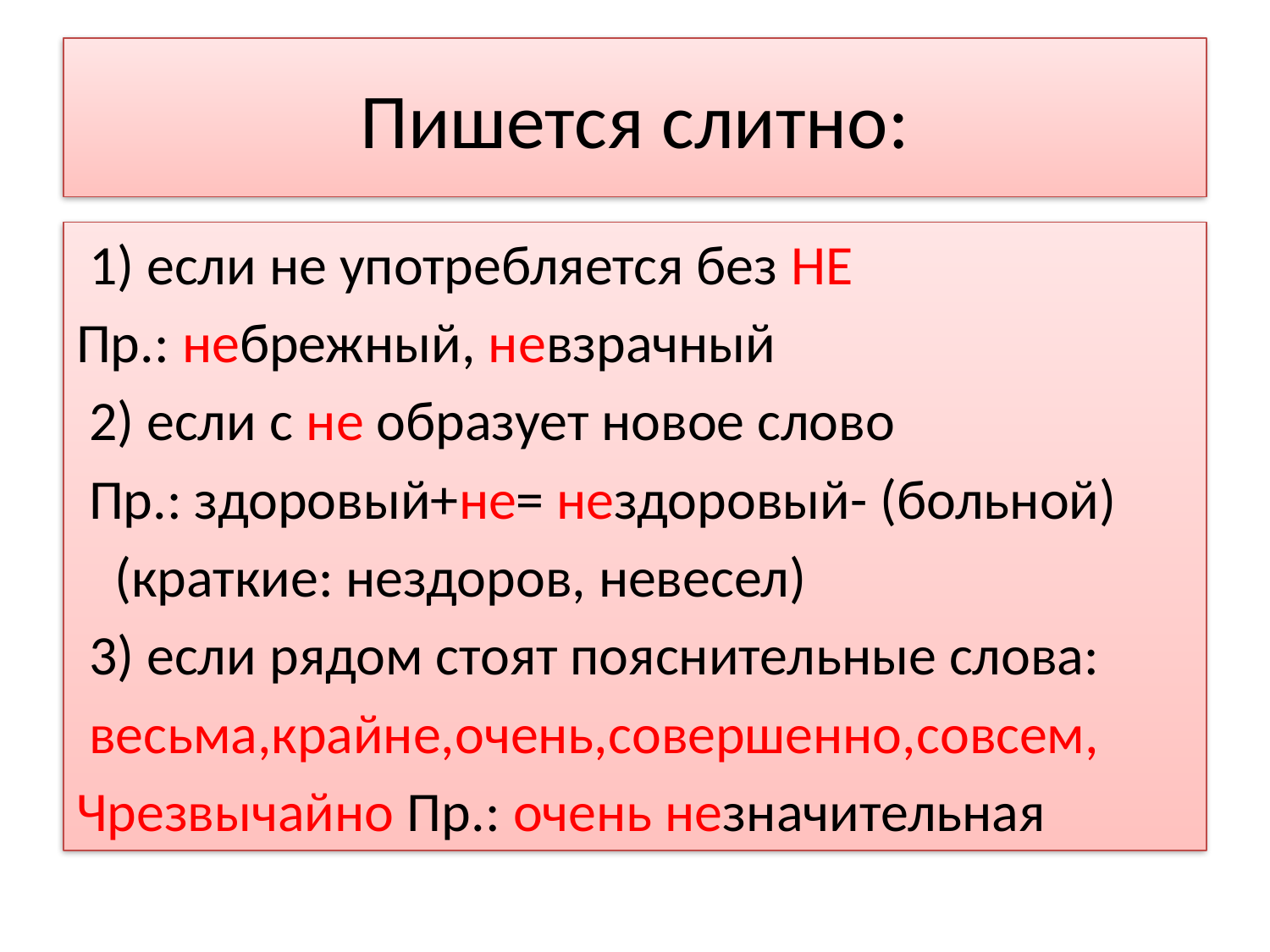

# Пишется слитно:
 1) если не употребляется без НЕ
Пр.: небрежный, невзрачный
 2) если с не образует новое слово
 Пр.: здоровый+не= нездоровый- (больной)
   (краткие: нездоров, невесел)
 3) если рядом стоят пояснительные слова:
 весьма,крайне,очень,совершенно,совсем,
Чрезвычайно Пр.: очень незначительная